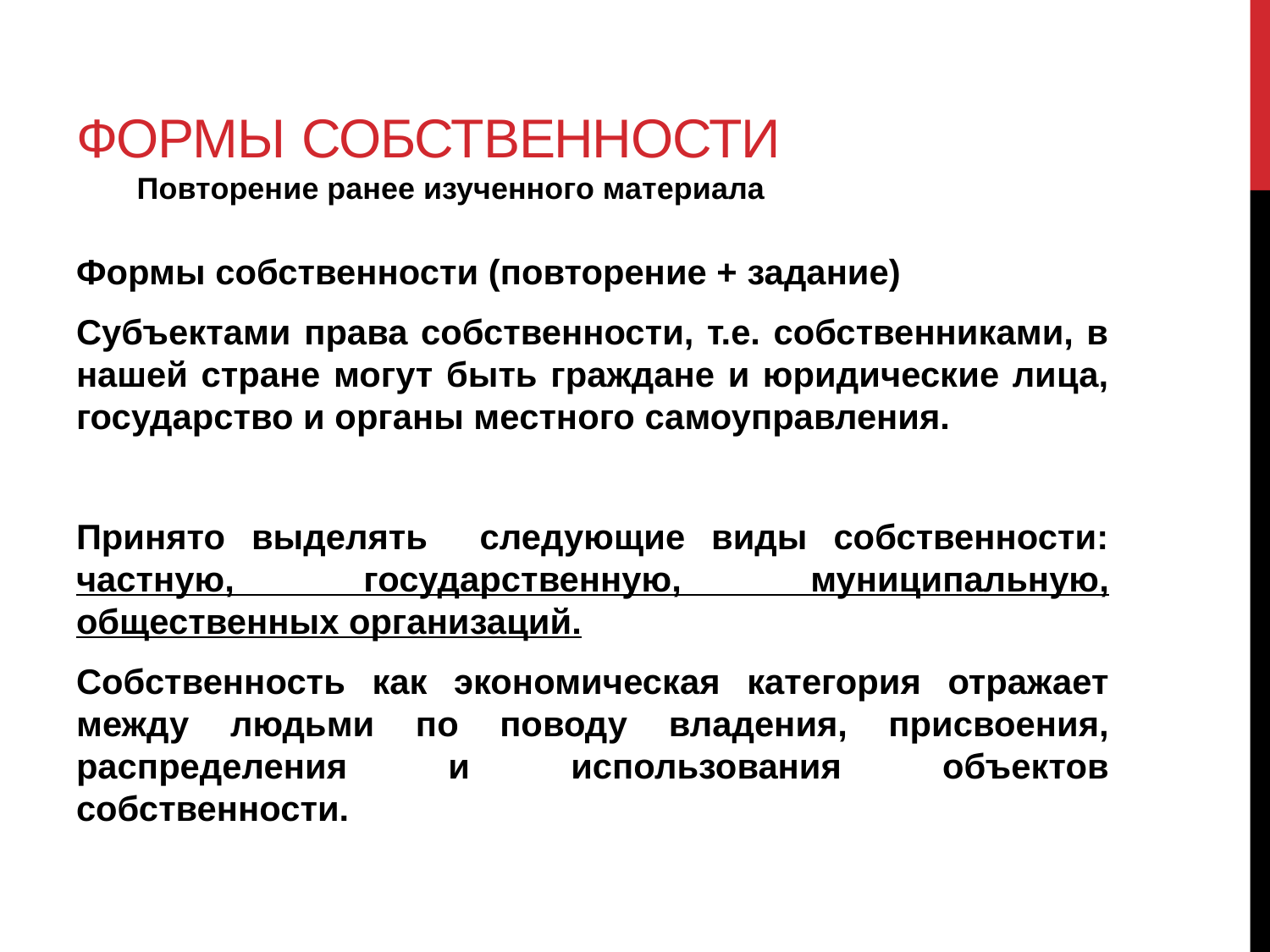

# формы собственности Повторение ранее изученного материала
Формы собственности (повторение + задание)
Субъектами права собственности, т.е. собственниками, в нашей стране могут быть граждане и юридические лица, государство и органы местного самоуправления.

Принято выделять  следующие виды собственности: частную, государственную, муниципальную, общественных организаций.
Собственность как экономическая категория отражает между людьми по поводу владения, присвоения, распределения и использования объектов собственности.